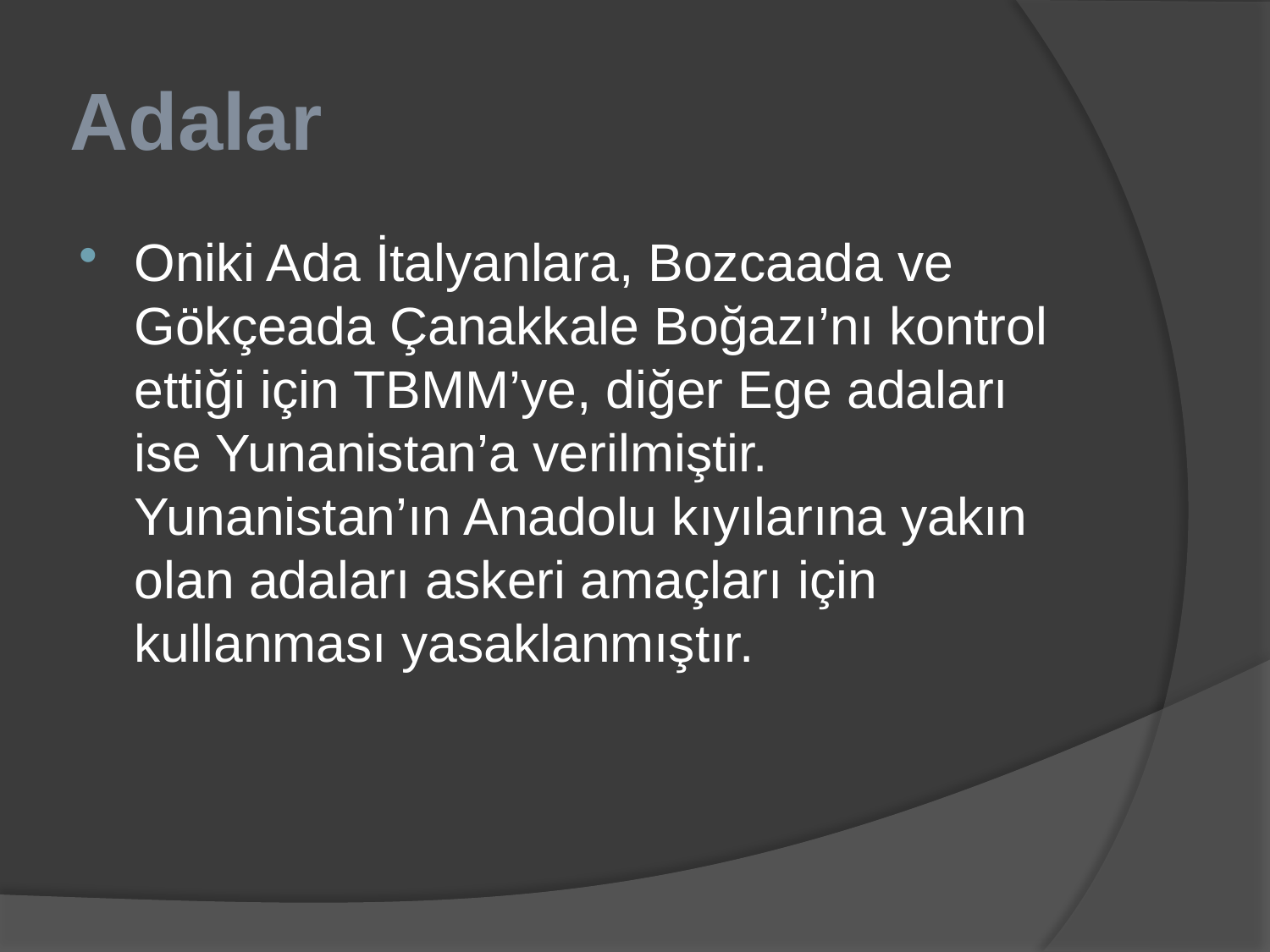

# Adalar
Oniki Ada İtalyanlara, Bozcaada ve Gökçeada Çanakkale Boğazı’nı kontrol ettiği için TBMM’ye, diğer Ege adaları ise Yunanistan’a verilmiştir. Yunanistan’ın Anadolu kıyılarına yakın olan adaları askeri amaçları için kullanması yasaklanmıştır.